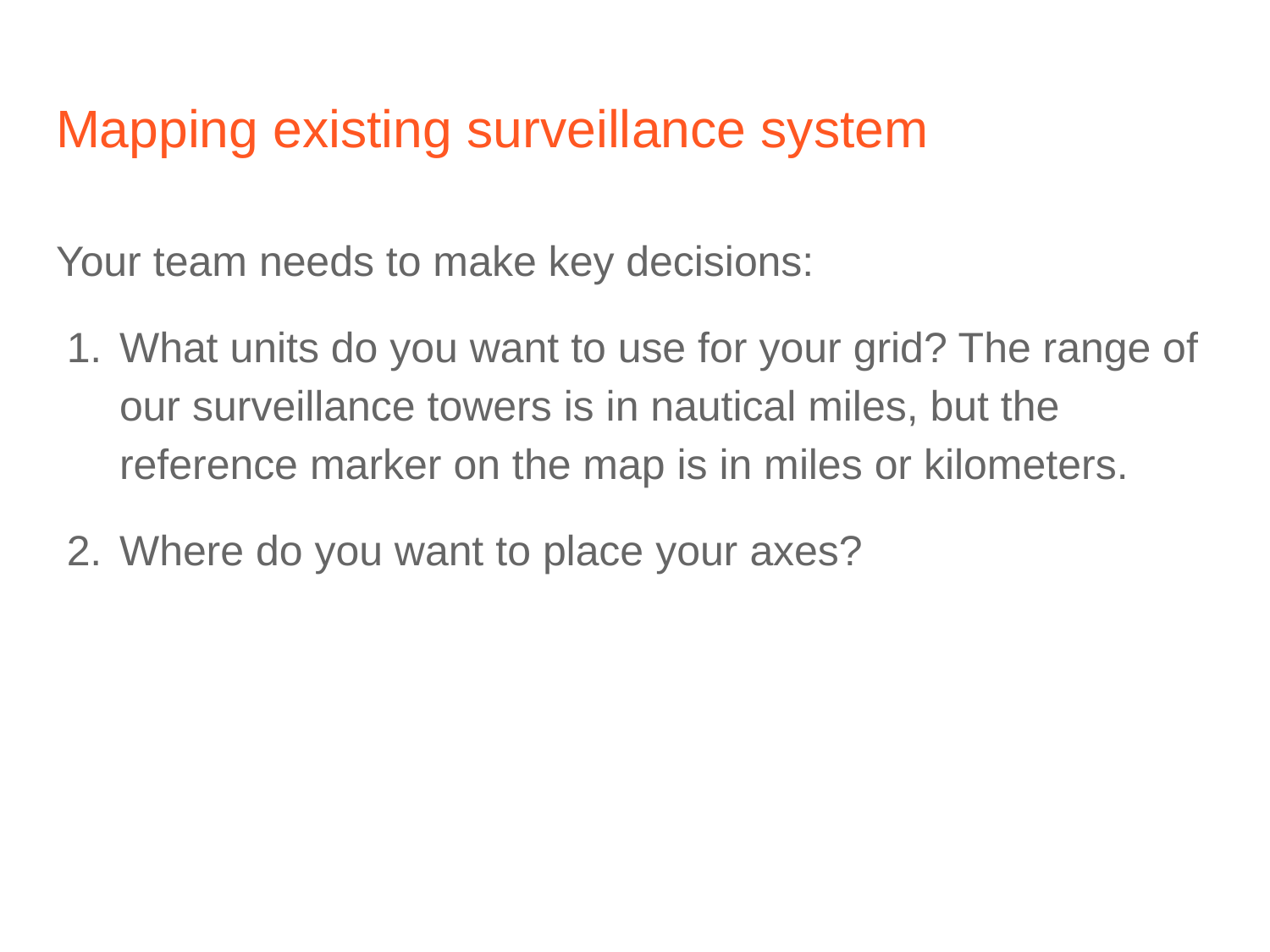

# Mapping existing surveillance system
Your team needs to make key decisions:
What units do you want to use for your grid? The range of our surveillance towers is in nautical miles, but the reference marker on the map is in miles or kilometers.
Where do you want to place your axes?